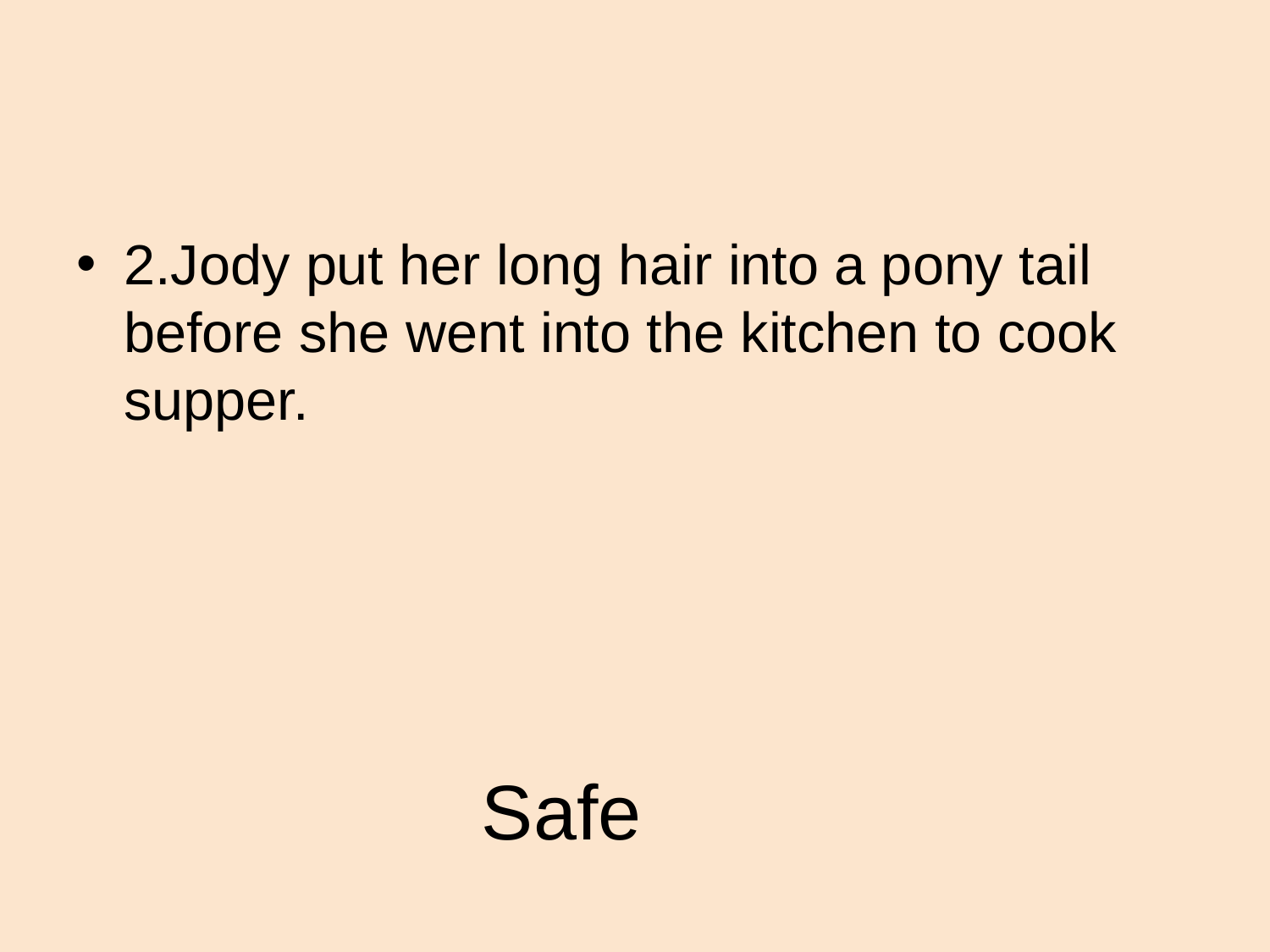

2.Jody put her long hair into a pony tail before she went into the kitchen to cook supper.
# Safe